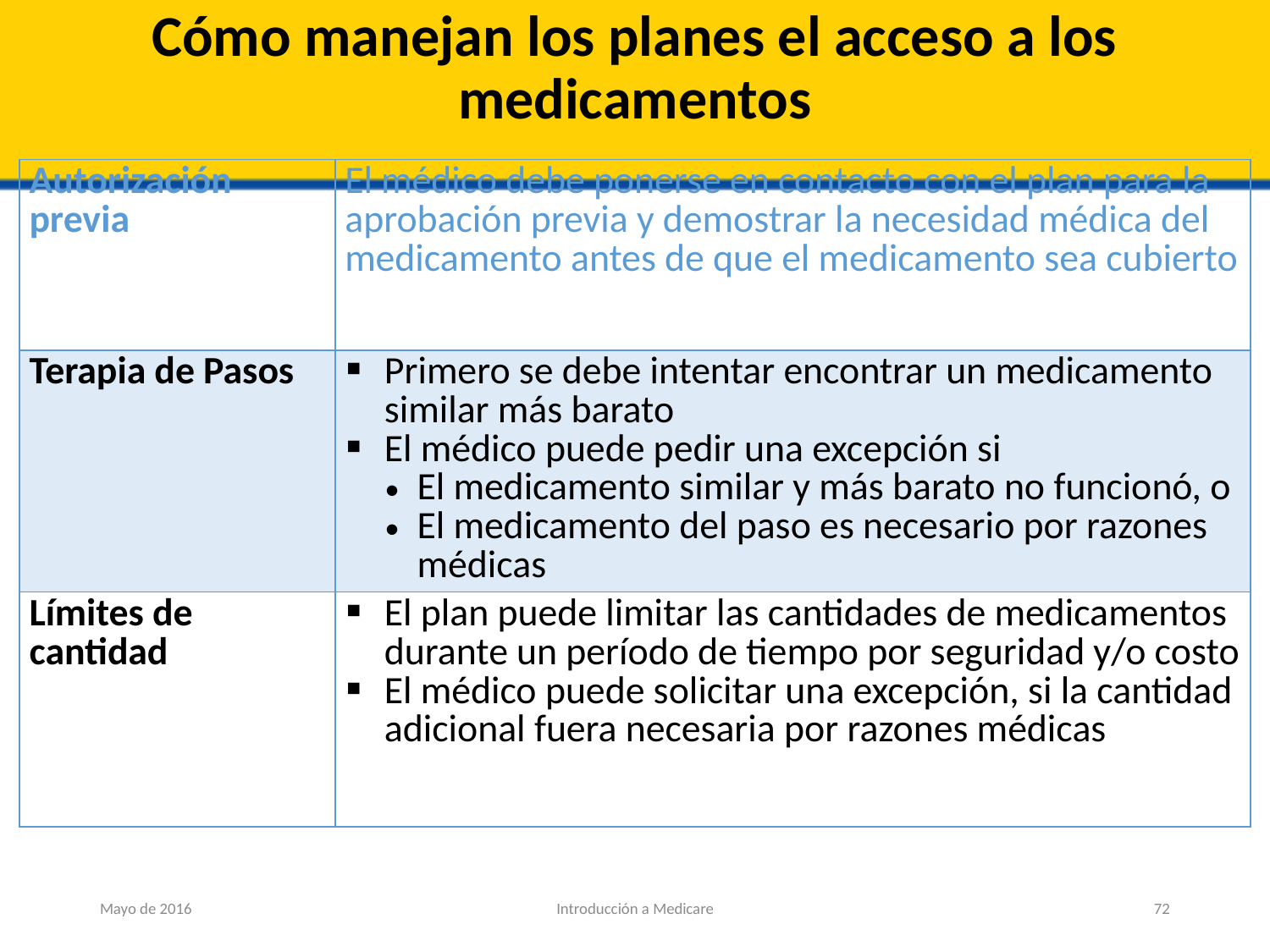

# Cómo manejan los planes el acceso a los medicamentos
| Autorización previa | El médico debe ponerse en contacto con el plan para la aprobación previa y demostrar la necesidad médica del medicamento antes de que el medicamento sea cubierto |
| --- | --- |
| Terapia de Pasos | Primero se debe intentar encontrar un medicamento similar más barato El médico puede pedir una excepción si El medicamento similar y más barato no funcionó, o El medicamento del paso es necesario por razones médicas |
| Límites de cantidad | El plan puede limitar las cantidades de medicamentos durante un período de tiempo por seguridad y/o costo El médico puede solicitar una excepción, si la cantidad adicional fuera necesaria por razones médicas |
Mayo de 2016
Introducción a Medicare
72